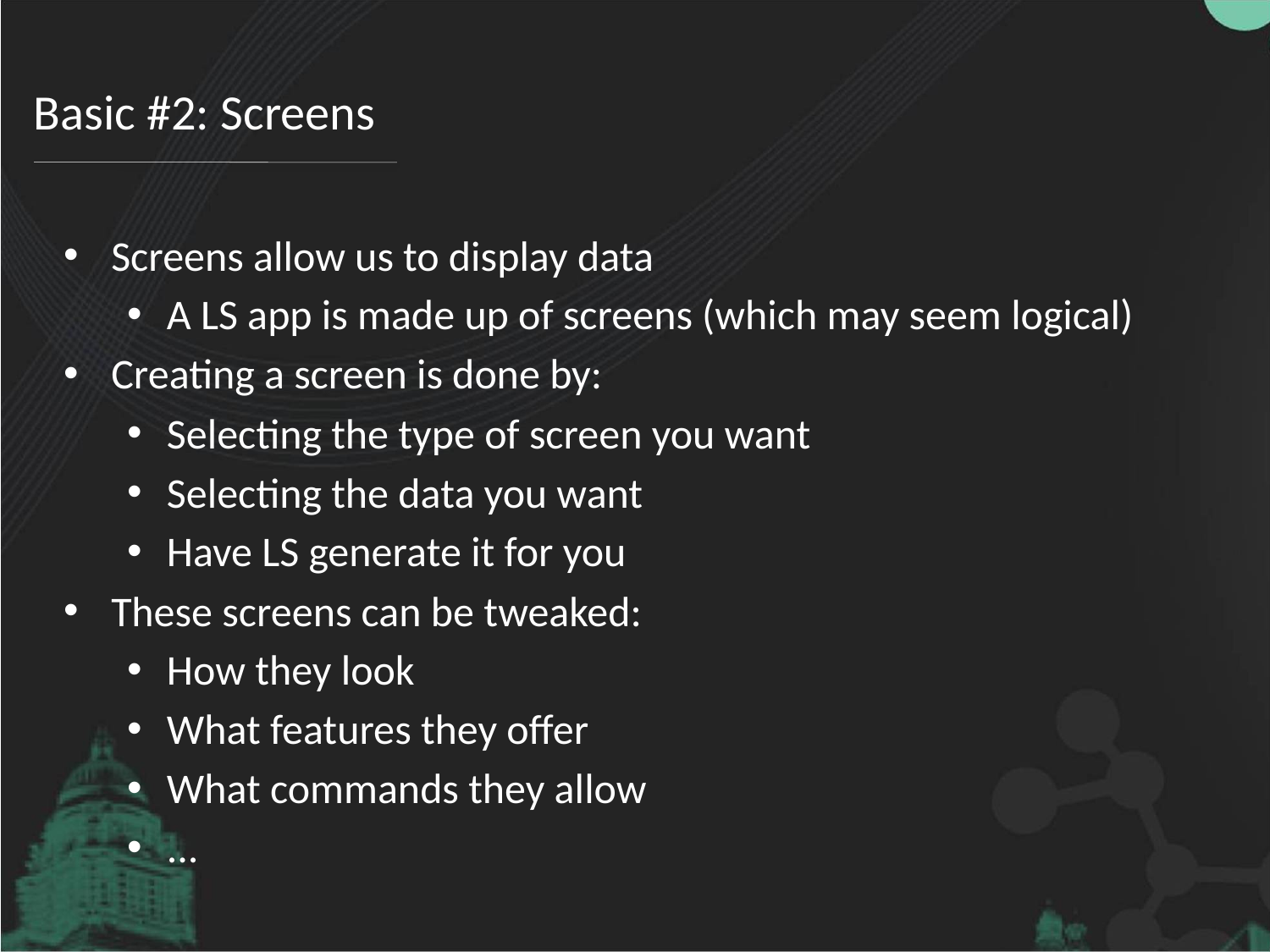

# Basic #2: Screens
Screens allow us to display data
A LS app is made up of screens (which may seem logical)
Creating a screen is done by:
Selecting the type of screen you want
Selecting the data you want
Have LS generate it for you
These screens can be tweaked:
How they look
What features they offer
What commands they allow
...